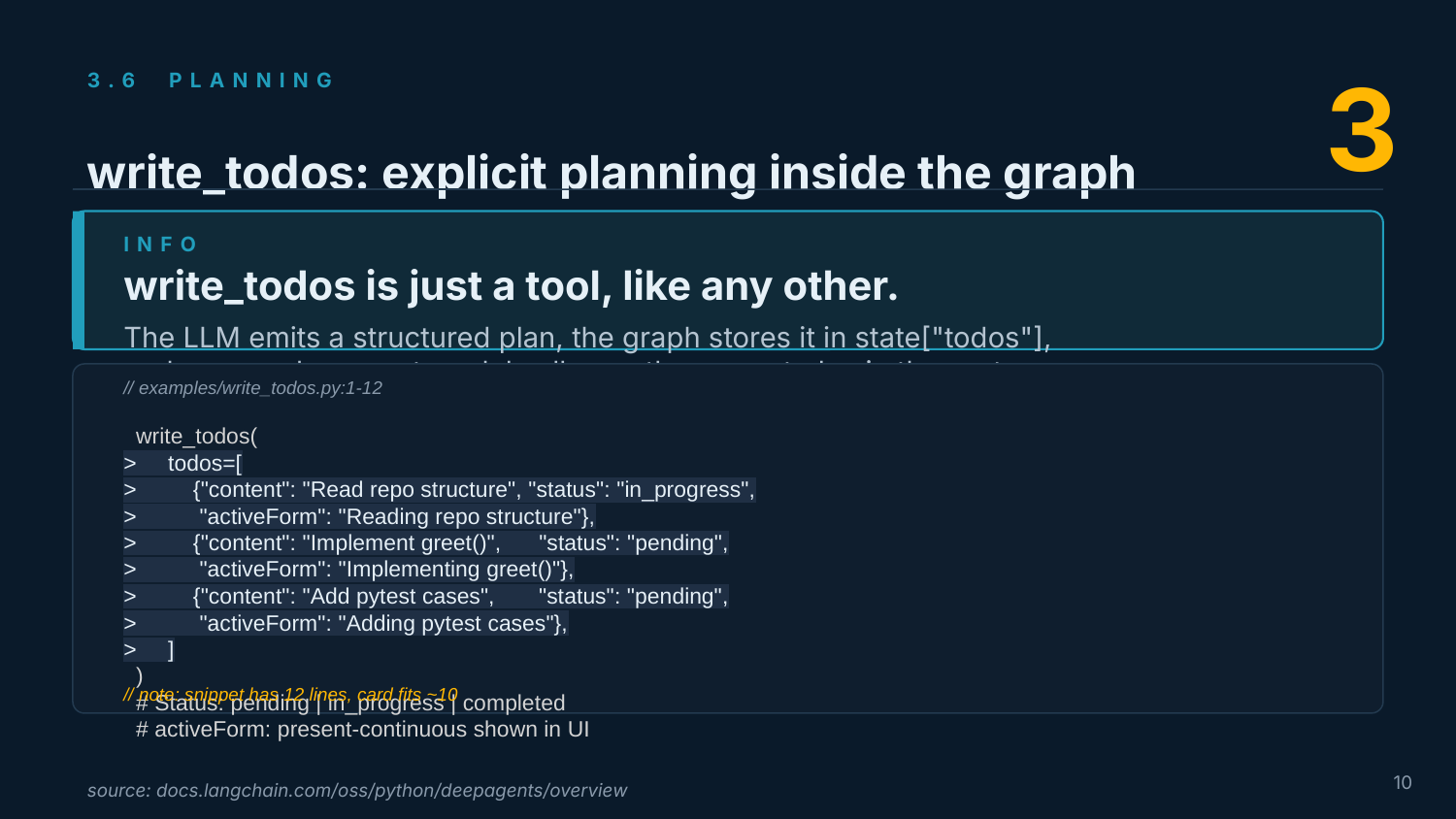

3
3.6  PLANNING
write_todos: explicit planning inside the graph

INFO
write_todos is just a tool, like any other.
The LLM emits a structured plan, the graph stores it in state["todos"],
and every subsequent model call sees the current plan in the system message.

// examples/write_todos.py:1-12
  write_todos(
>     todos=[
>         {"content": "Read repo structure", "status": "in_progress",
>          "activeForm": "Reading repo structure"},
>         {"content": "Implement greet()",      "status": "pending",
>          "activeForm": "Implementing greet()"},
>         {"content": "Add pytest cases",       "status": "pending",
>          "activeForm": "Adding pytest cases"},
>     ]
  )
  # Status: pending | in_progress | completed
  # activeForm: present-continuous shown in UI

// note: snippet has 12 lines, card fits ~10
10
source: docs.langchain.com/oss/python/deepagents/overview